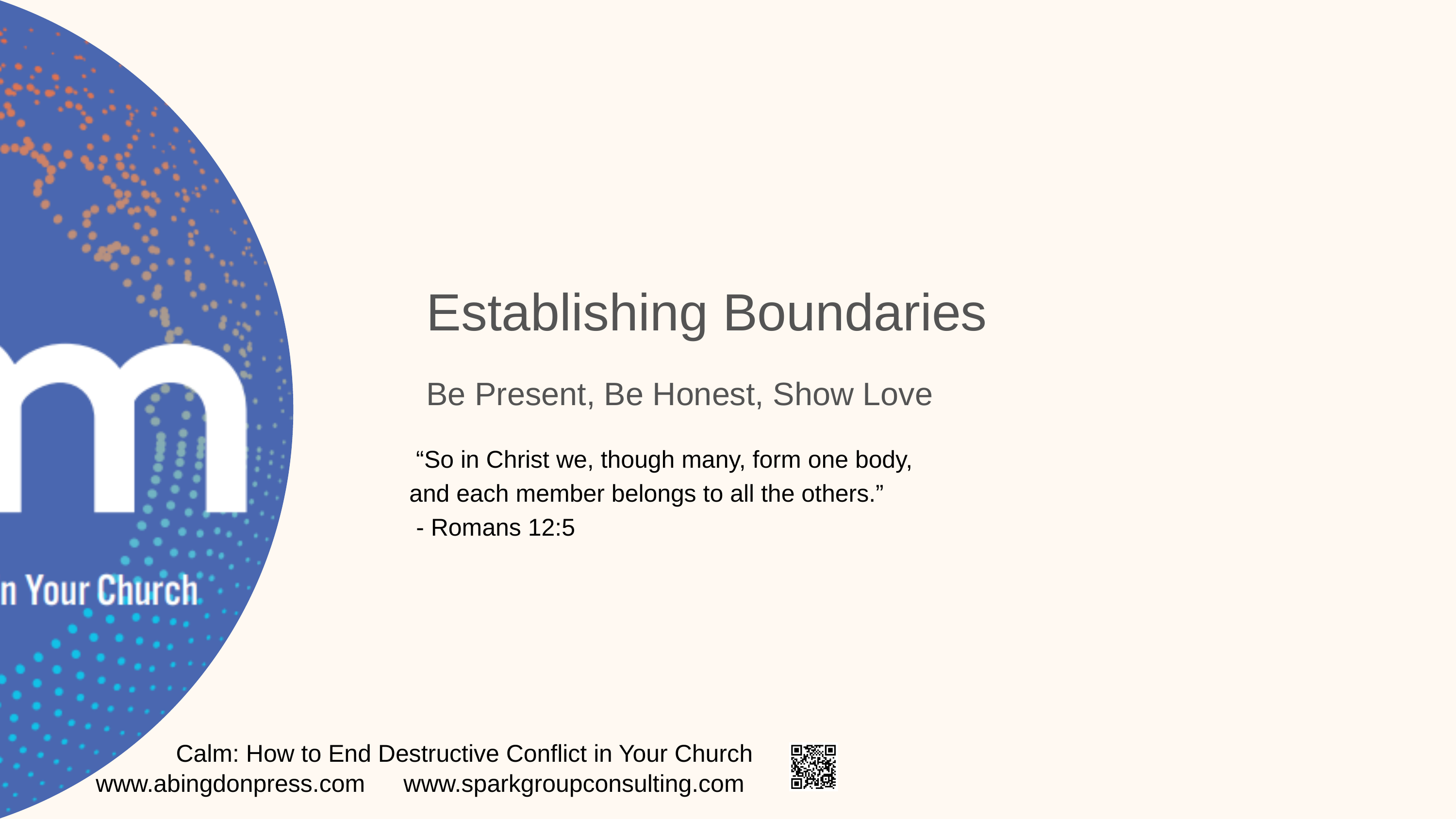

Establishing Boundaries
Be Present, Be Honest, Show Love
 “So in Christ we, though many, form one body, and each member belongs to all the others.”
 - Romans 12:5
Calm: How to End Destructive Conflict in Your Church

www.abingdonpress.com
www.sparkgroupconsulting.com